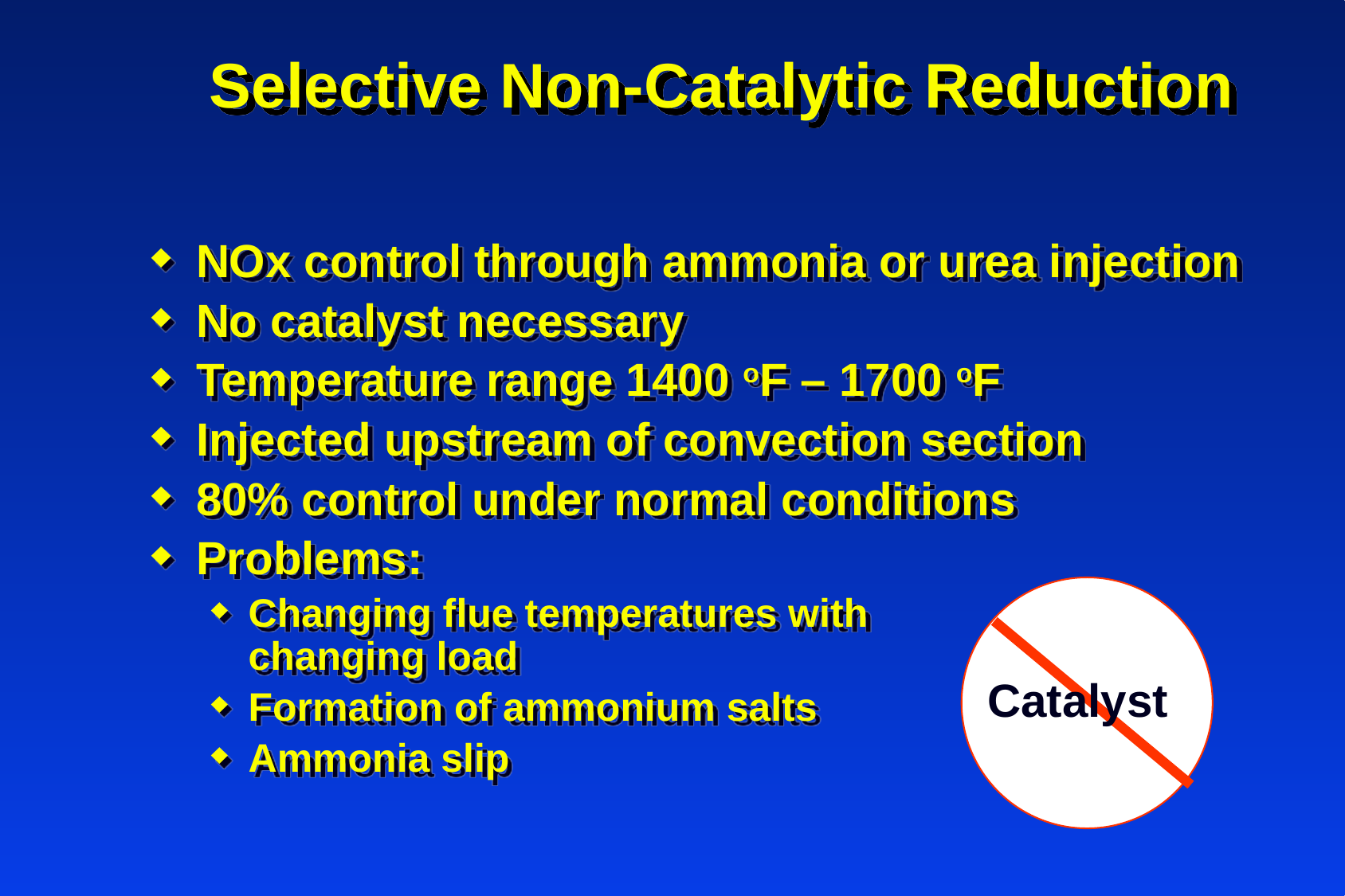

# Selective Non-Catalytic Reduction
NOx control through ammonia or urea injection
No catalyst necessary
Temperature range 1400 oF – 1700 oF
Injected upstream of convection section
80% control under normal conditions
Problems:
Changing flue temperatures with
changing load
Formation of ammonium salts
Ammonia slip

Catalyst